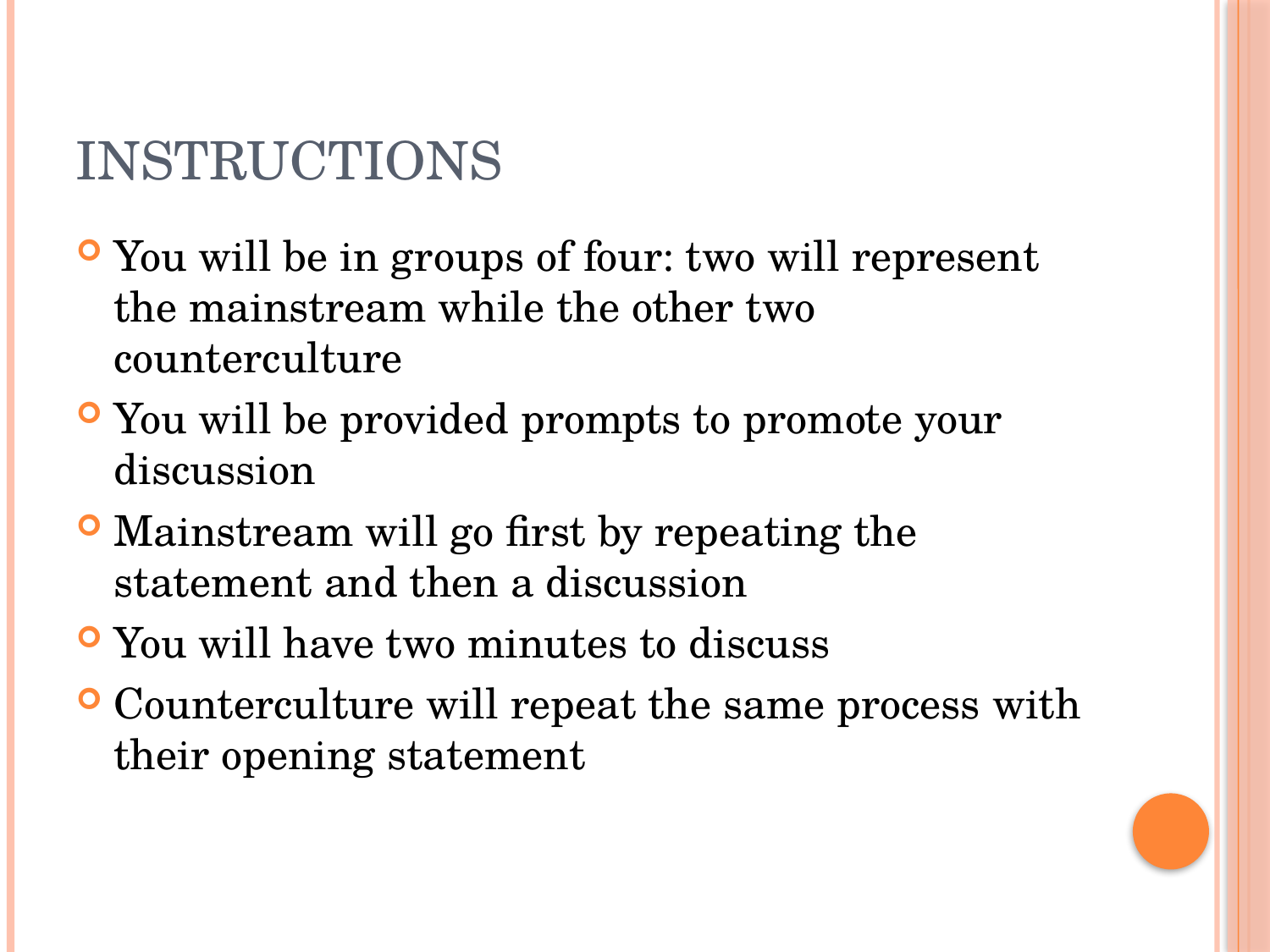

# Instructions
You will be in groups of four: two will represent the mainstream while the other two counterculture
You will be provided prompts to promote your discussion
Mainstream will go first by repeating the statement and then a discussion
You will have two minutes to discuss
Counterculture will repeat the same process with their opening statement